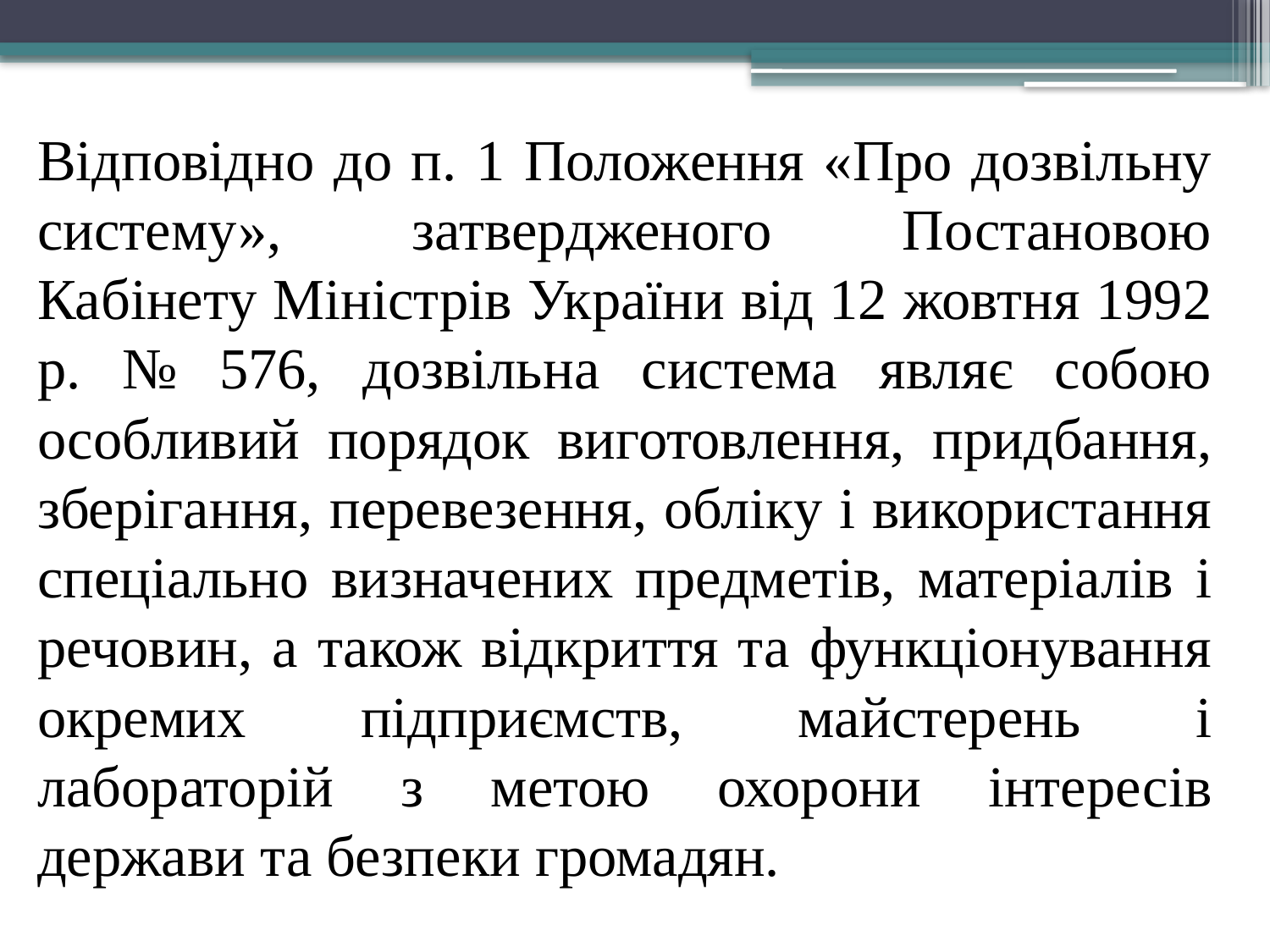

Відповідно до п. 1 Положення «Про дозвільну систему», затвердженого Постановою Кабінету Міністрів України від 12 жовтня 1992 р. № 576, дозвільна система являє собою особливий порядок виготовлення, придбання, зберігання, перевезення, обліку і використання спеціально визначених предметів, матеріалів і речовин, а також відкриття та функціонування окремих підприємств, майстерень і лабораторій з метою охорони інтересів держави та безпеки громадян.